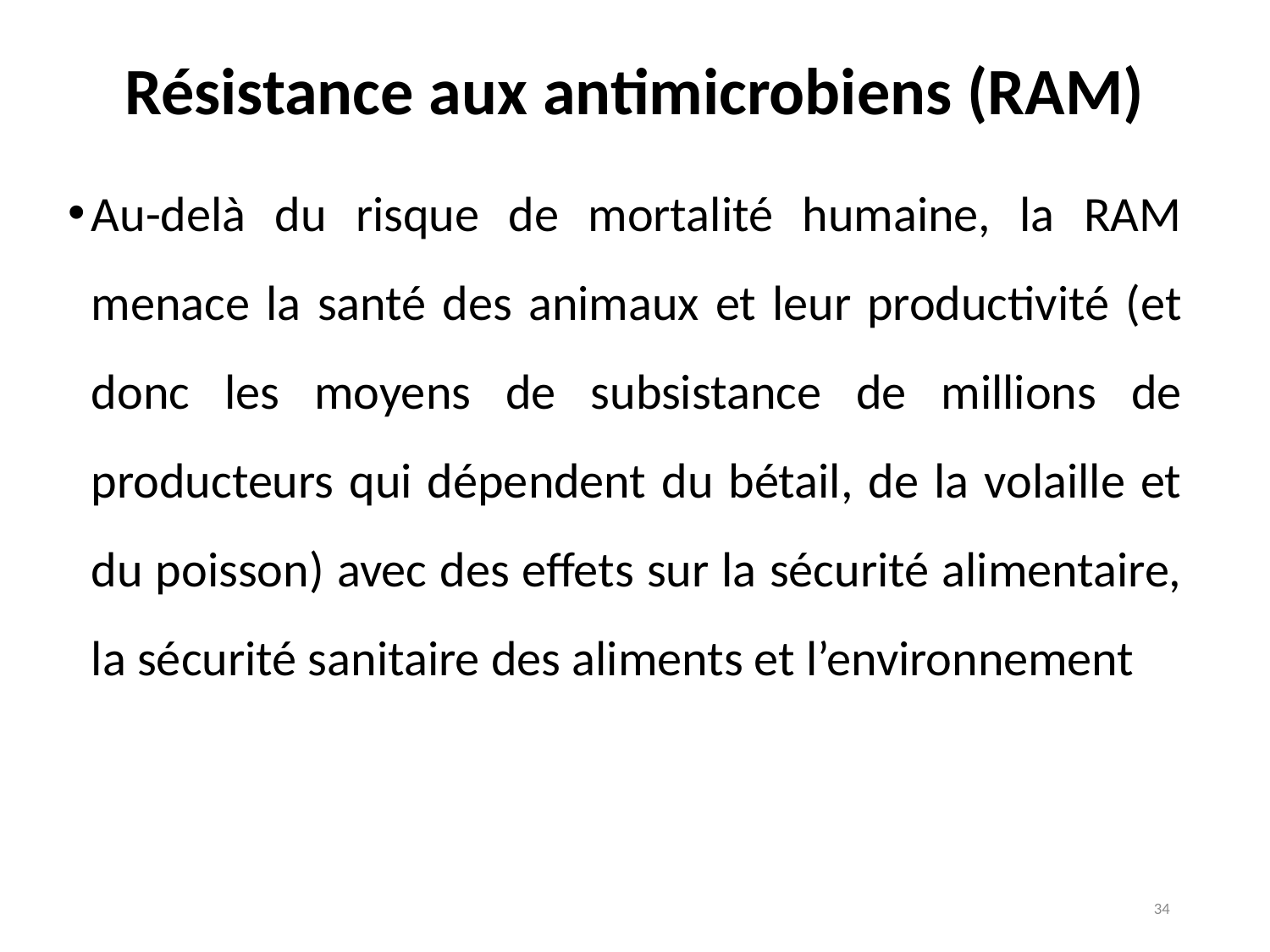

# Résistance aux antimicrobiens (RAM)
Au-delà du risque de mortalité humaine, la RAM menace la santé des animaux et leur productivité (et donc les moyens de subsistance de millions de producteurs qui dépendent du bétail, de la volaille et du poisson) avec des effets sur la sécurité alimentaire, la sécurité sanitaire des aliments et l’environnement
34